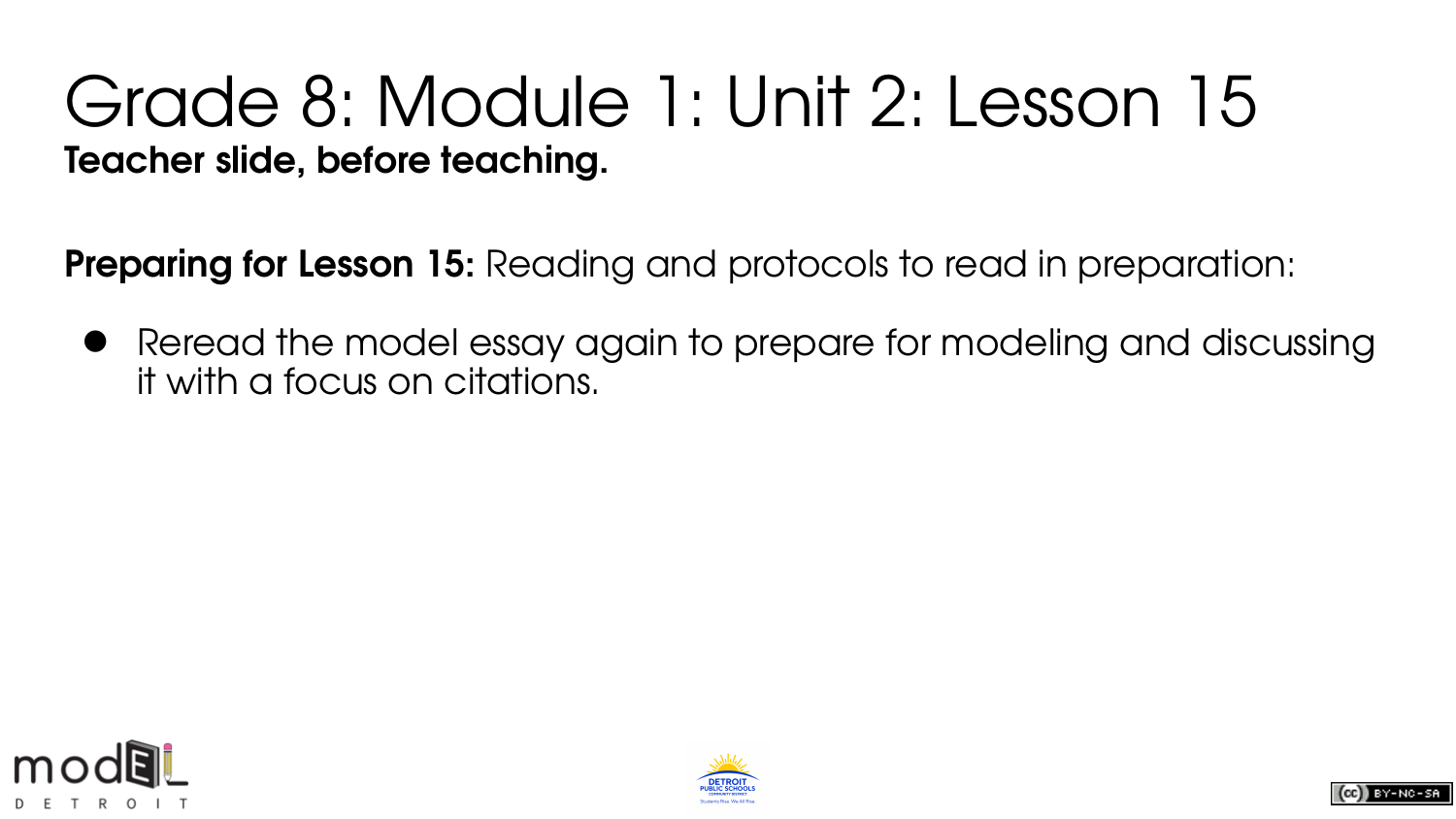

# Grade 8: Module 1: Unit 2: Lesson 15
Teacher slide, before teaching.
Preparing for Lesson 15: Reading and protocols to read in preparation:

Reread the model essay again to prepare for modeling and discussing it with a focus on citations.